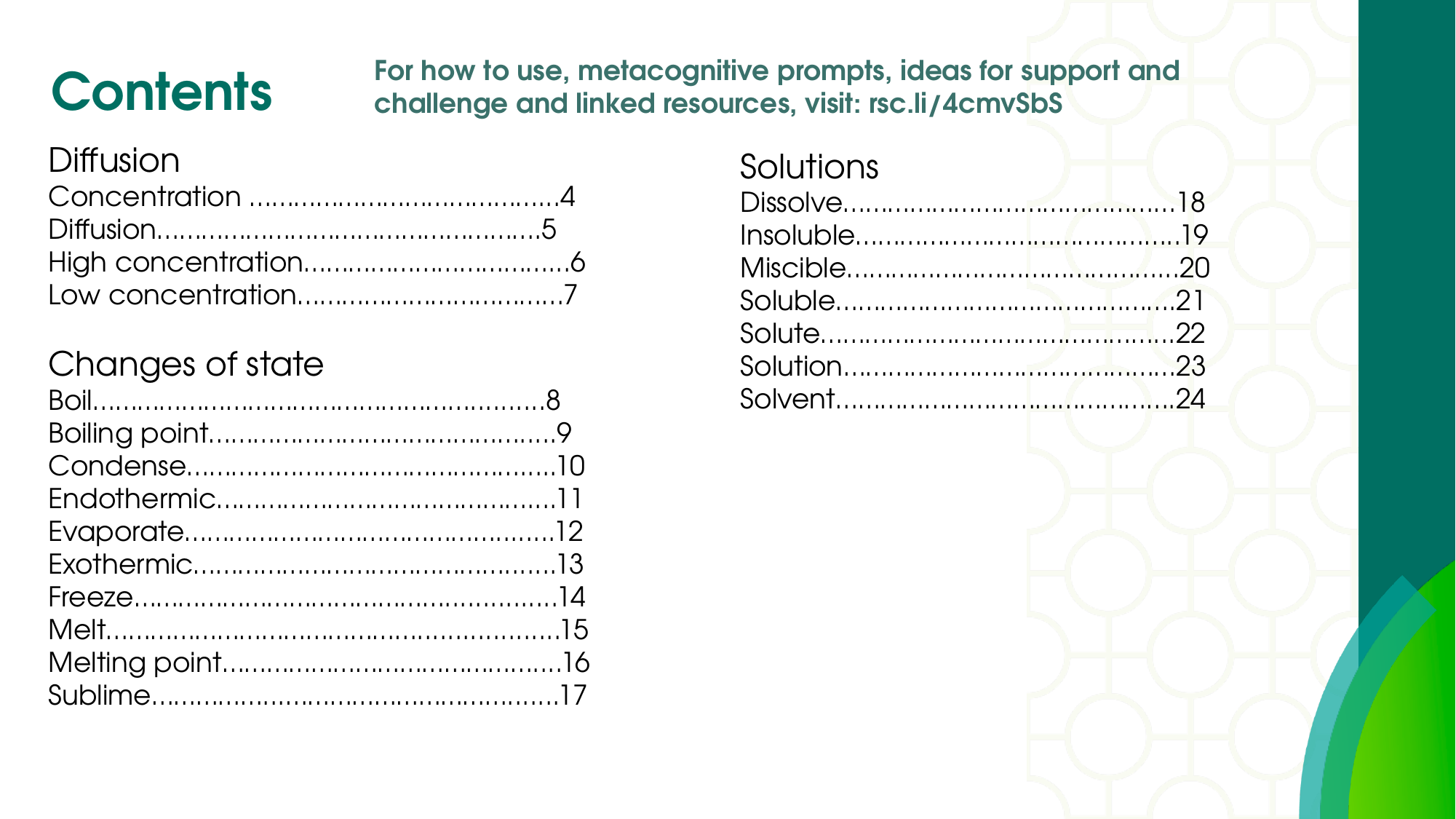

For how to use, metacognitive prompts, ideas for support and challenge and linked resources, visit: rsc.li/4cmvSbS
Contents

Solutions
Dissolve………………………………………18
Insoluble……………………………………..19
Miscible……………………………………...20
Soluble……………………………………….21
Solute………………………………………...22
Solution………………………………………23
Solvent……………………………………….24

Diffusion
Concentration …………………………………...4
Diffusion…………………………………………….5
High concentration……………………………...6
Low concentration………………………………7

Changes of state
Boil……………………………………………..........8
Boiling point…………………………………….....9
Condense……………………………………….....10
Endothermic……………………………………....11
Evaporate……………………………………........12
Exothermic…………………………………….......13
Freeze……………………………………...............14
Melt……………………………………...................15
Melting point……………………………………....16
Sublime……………...………………………….......17